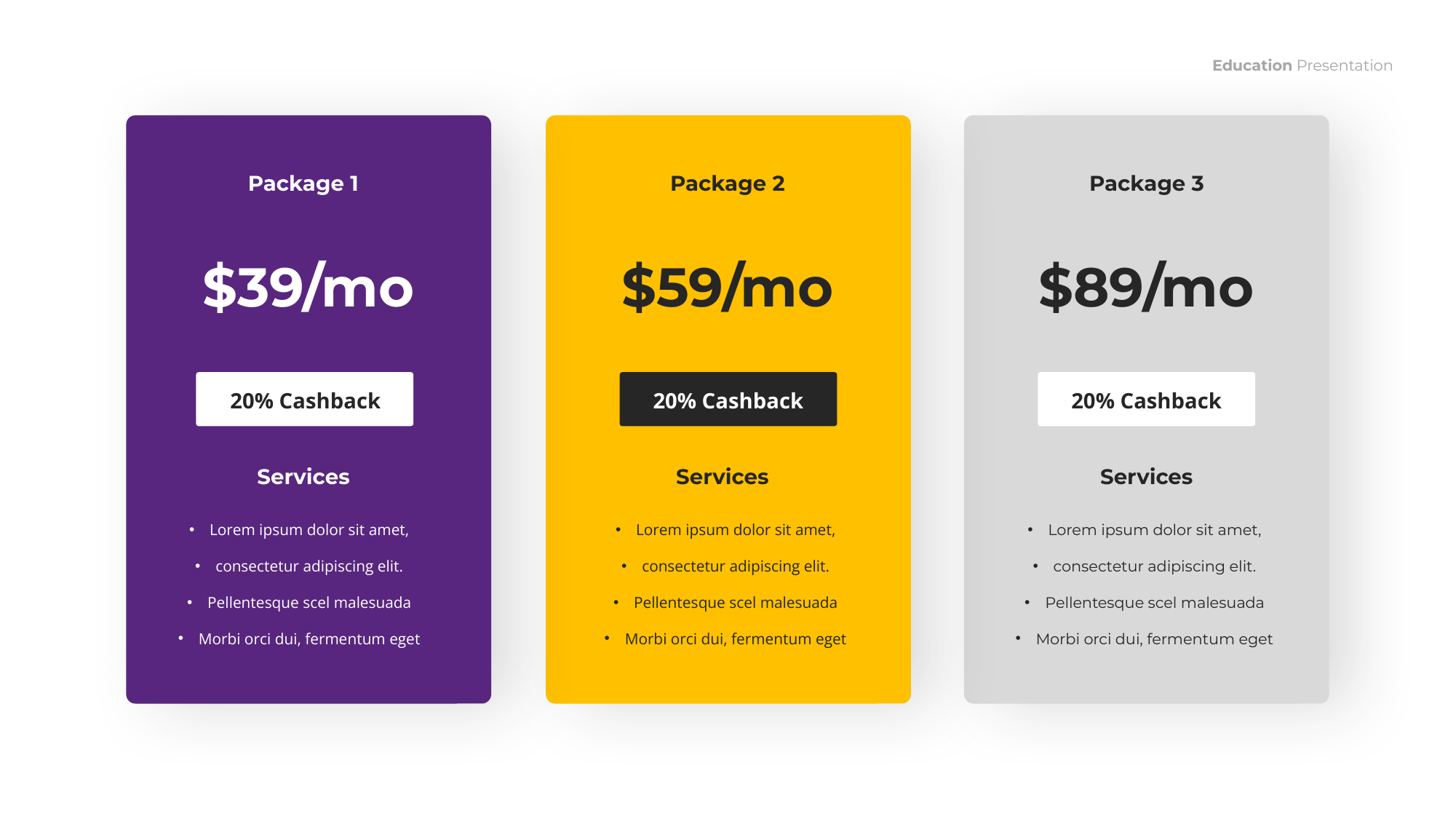

Education Presentation

Package 1
Package 2
Package 3
$39/mo
$59/mo
$89/mo

20% Cashback
20% Cashback
20% Cashback
Services
Services
Services
Lorem ipsum dolor sit amet,
consectetur adipiscing elit.
Pellentesque scel malesuada
Morbi orci dui, fermentum eget
Lorem ipsum dolor sit amet,
consectetur adipiscing elit.
Pellentesque scel malesuada
Morbi orci dui, fermentum eget
Lorem ipsum dolor sit amet,
consectetur adipiscing elit.
Pellentesque scel malesuada
Morbi orci dui, fermentum eget